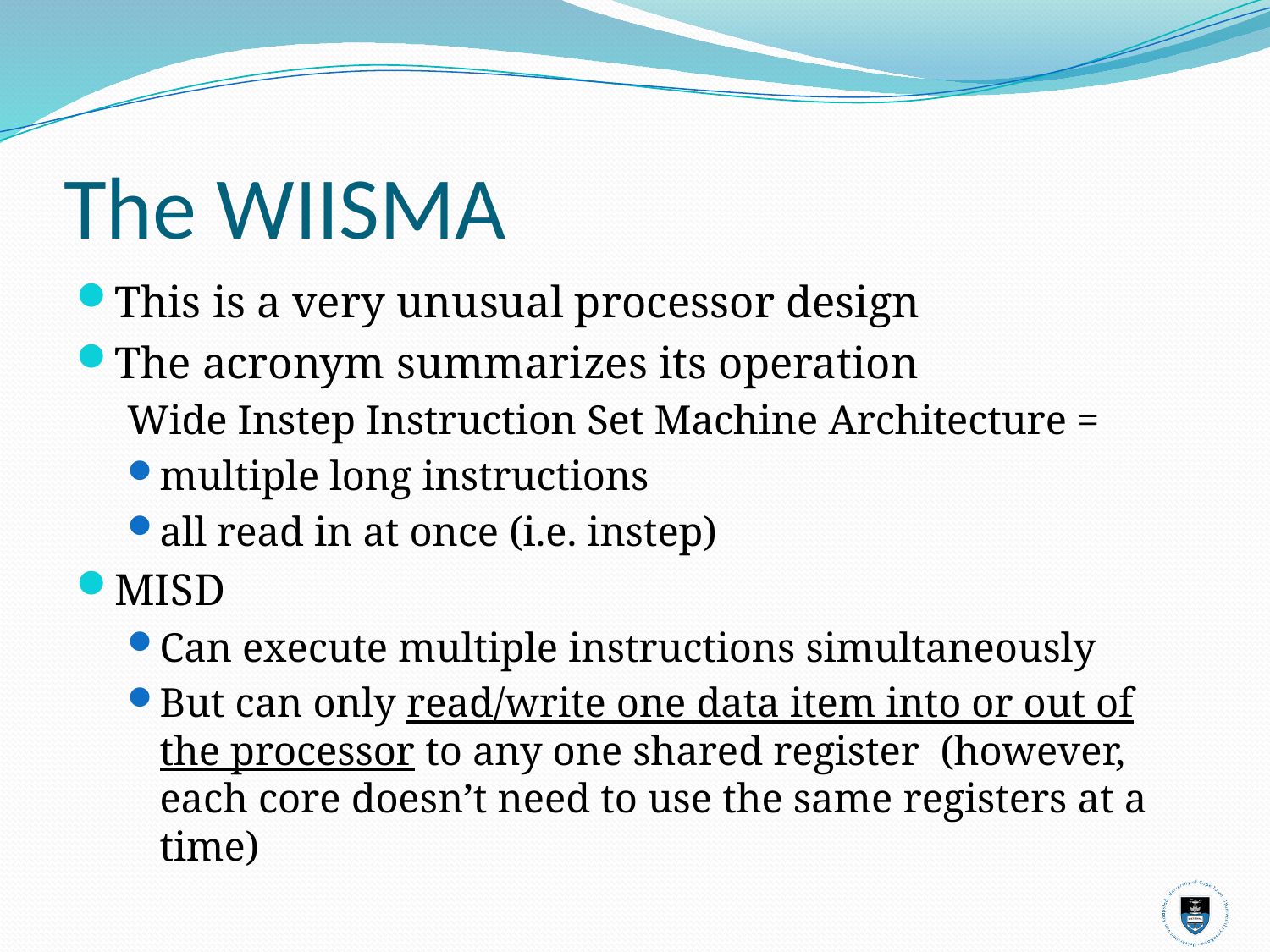

# The WIISMA
This is a very unusual processor design
The acronym summarizes its operation
Wide Instep Instruction Set Machine Architecture =
multiple long instructions
all read in at once (i.e. instep)
MISD
Can execute multiple instructions simultaneously
But can only read/write one data item into or out of the processor to any one shared register  (however, each core doesn’t need to use the same registers at a time)